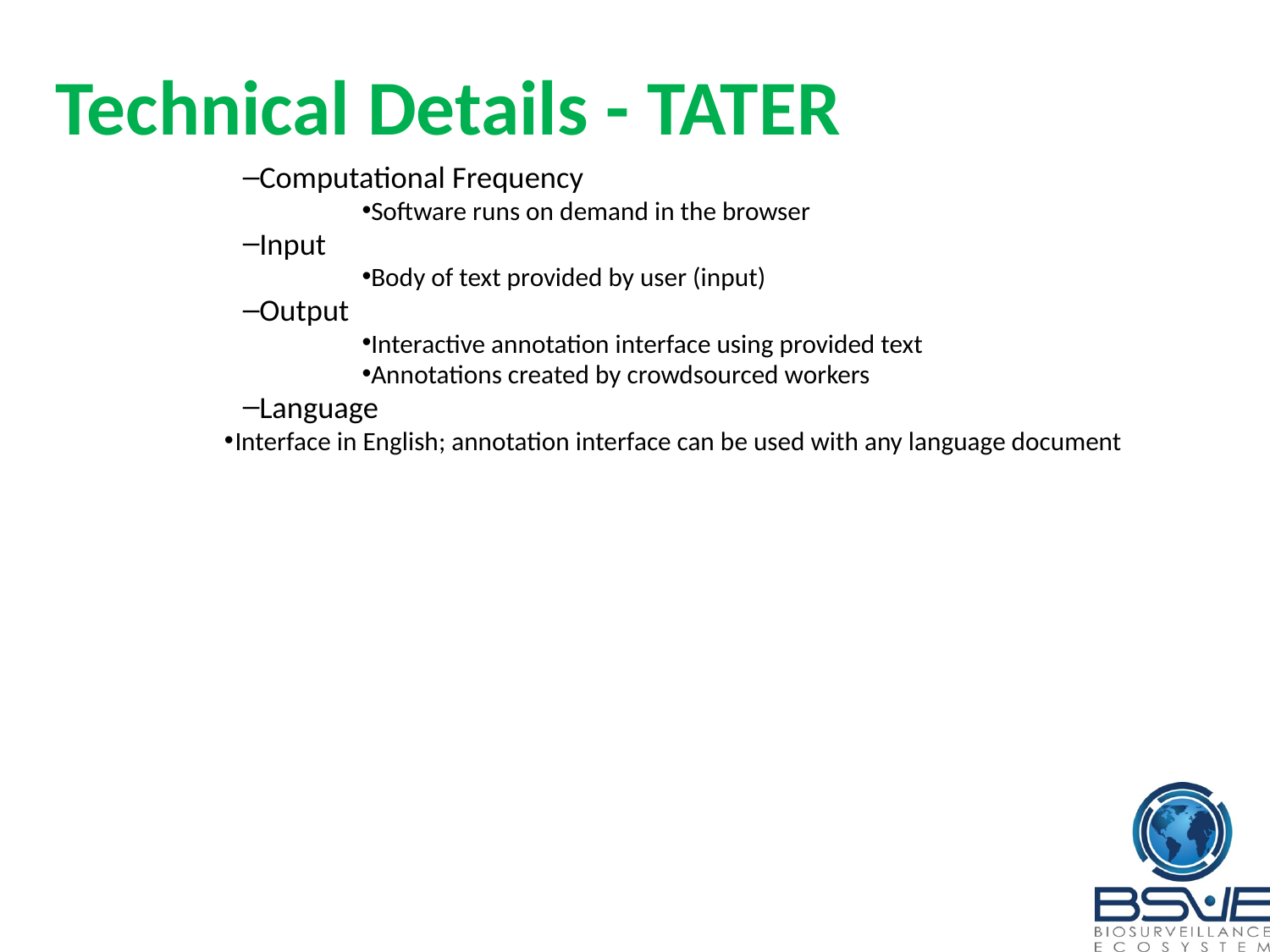

# Technical Details - TATER
Computational Frequency
Software runs on demand in the browser
Input
Body of text provided by user (input)
Output
Interactive annotation interface using provided text
Annotations created by crowdsourced workers
Language
Interface in English; annotation interface can be used with any language document